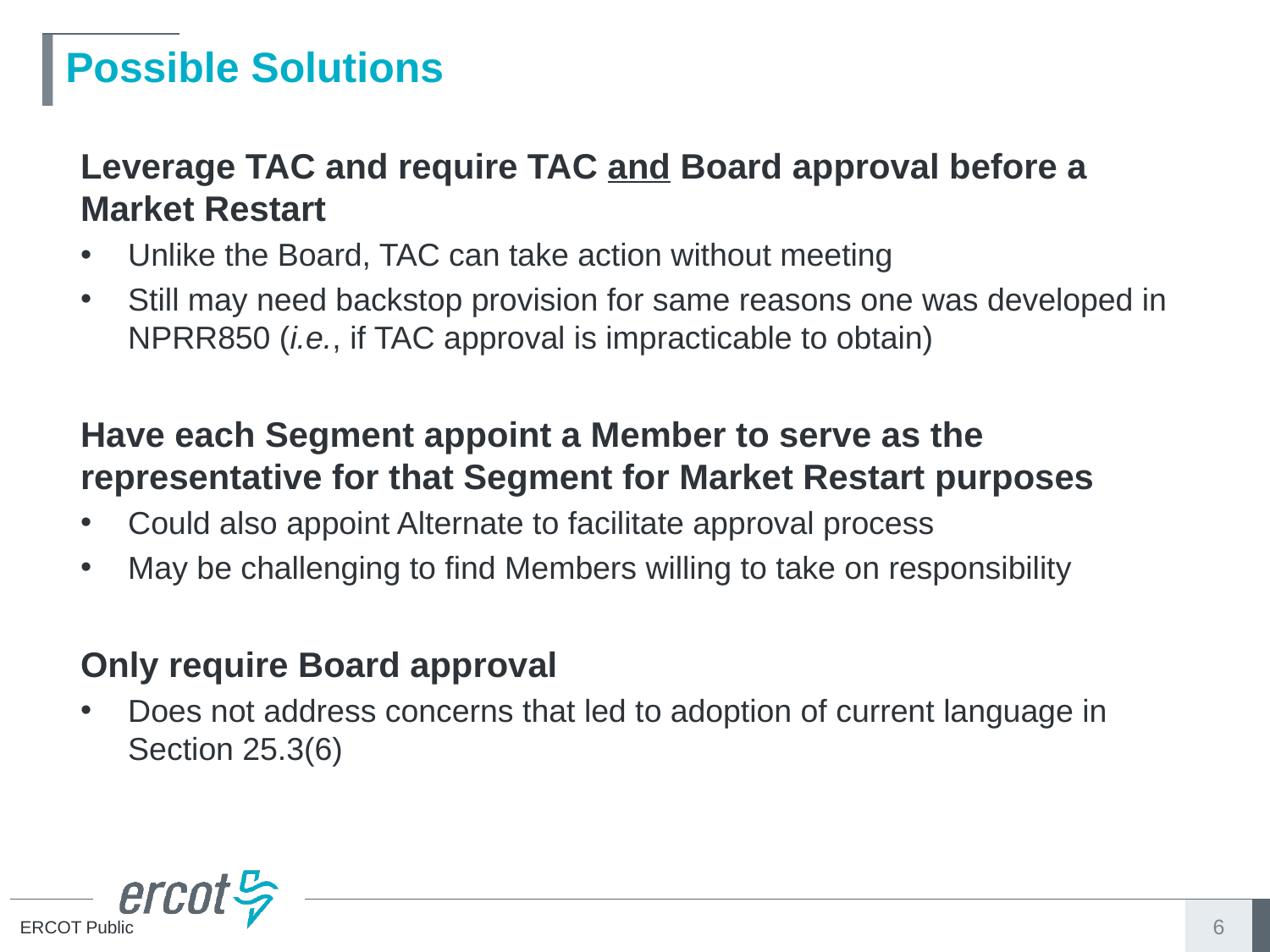

# Possible Solutions
Leverage TAC and require TAC and Board approval before a Market Restart
Unlike the Board, TAC can take action without meeting
Still may need backstop provision for same reasons one was developed in NPRR850 (i.e., if TAC approval is impracticable to obtain)

Have each Segment appoint a Member to serve as the representative for that Segment for Market Restart purposes
Could also appoint Alternate to facilitate approval process
May be challenging to find Members willing to take on responsibility

Only require Board approval
Does not address concerns that led to adoption of current language in Section 25.3(6)
6